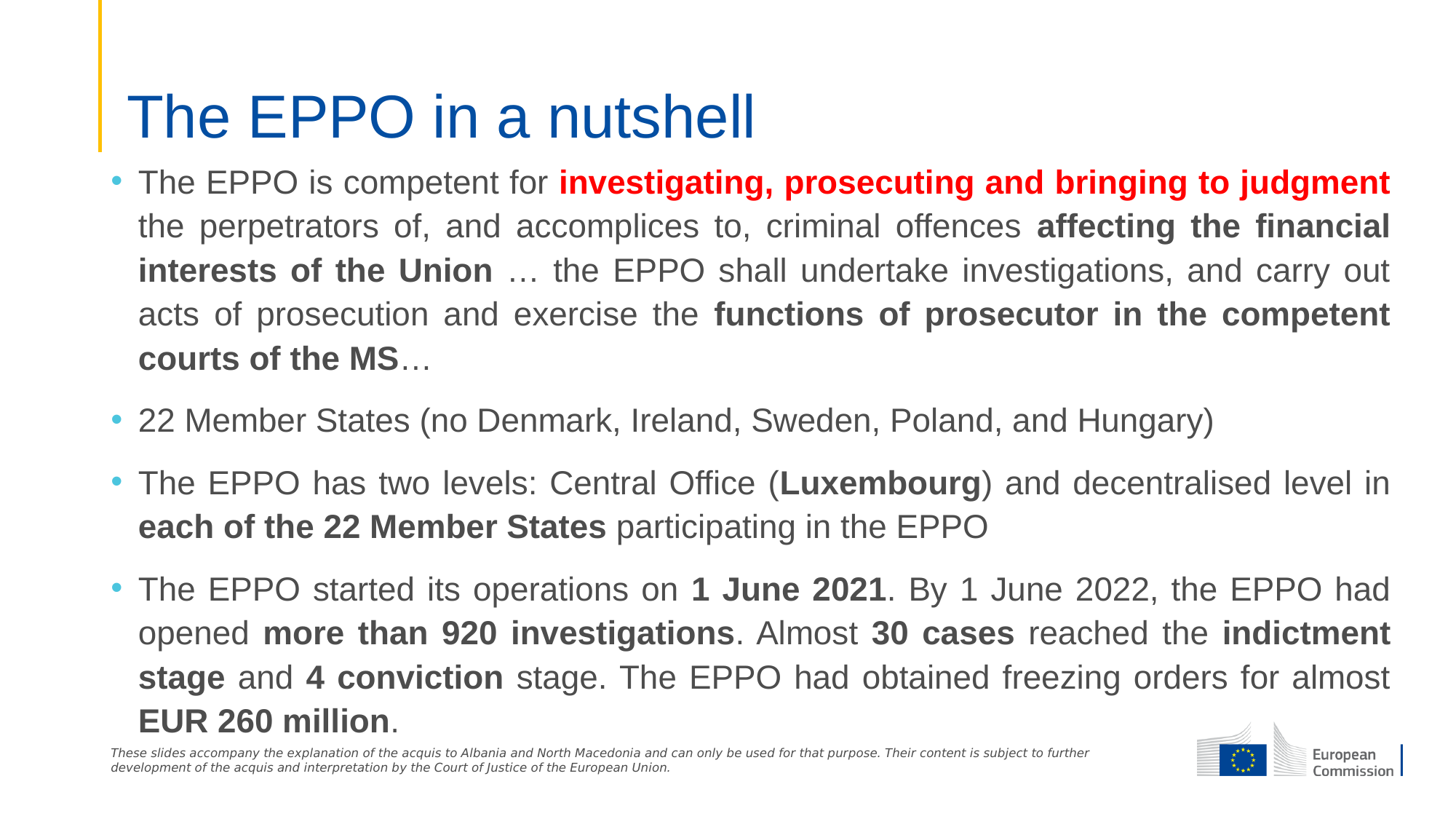

# The EPPO in a nutshell
The EPPO is competent for investigating, prosecuting and bringing to judgment the perpetrators of, and accomplices to, criminal offences affecting the financial interests of the Union … the EPPO shall undertake investigations, and carry out acts of prosecution and exercise the functions of prosecutor in the competent courts of the MS…
22 Member States (no Denmark, Ireland, Sweden, Poland, and Hungary)
The EPPO has two levels: Central Office (Luxembourg) and decentralised level in each of the 22 Member States participating in the EPPO
The EPPO started its operations on 1 June 2021. By 1 June 2022, the EPPO had opened more than 920 investigations. Almost 30 cases reached the indictment stage and 4 conviction stage. The EPPO had obtained freezing orders for almost EUR 260 million.